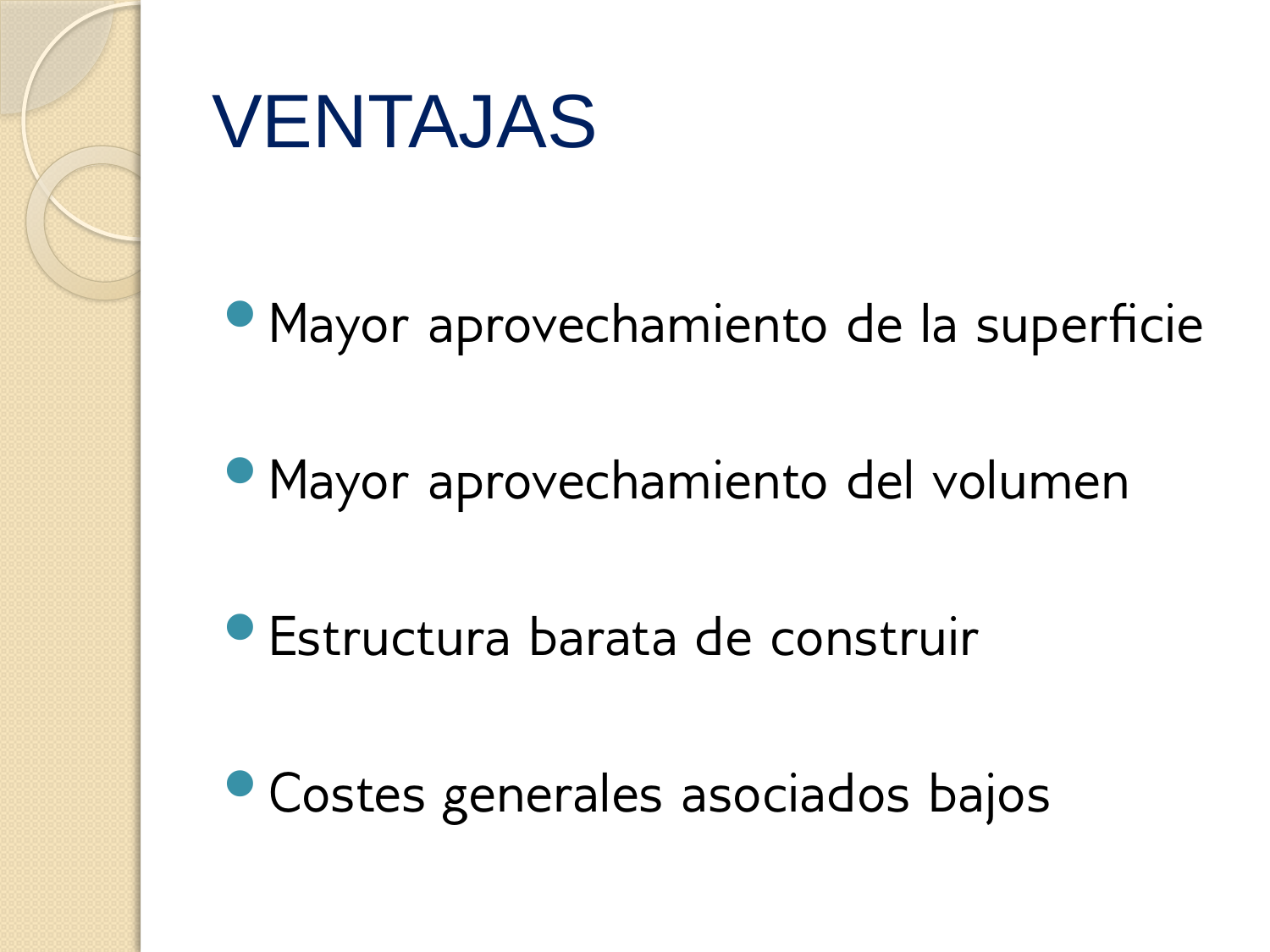

# VENTAJAS

Mayor aprovechamiento de la superficie

Mayor aprovechamiento del volumen

Estructura barata de construir

Costes generales asociados bajos